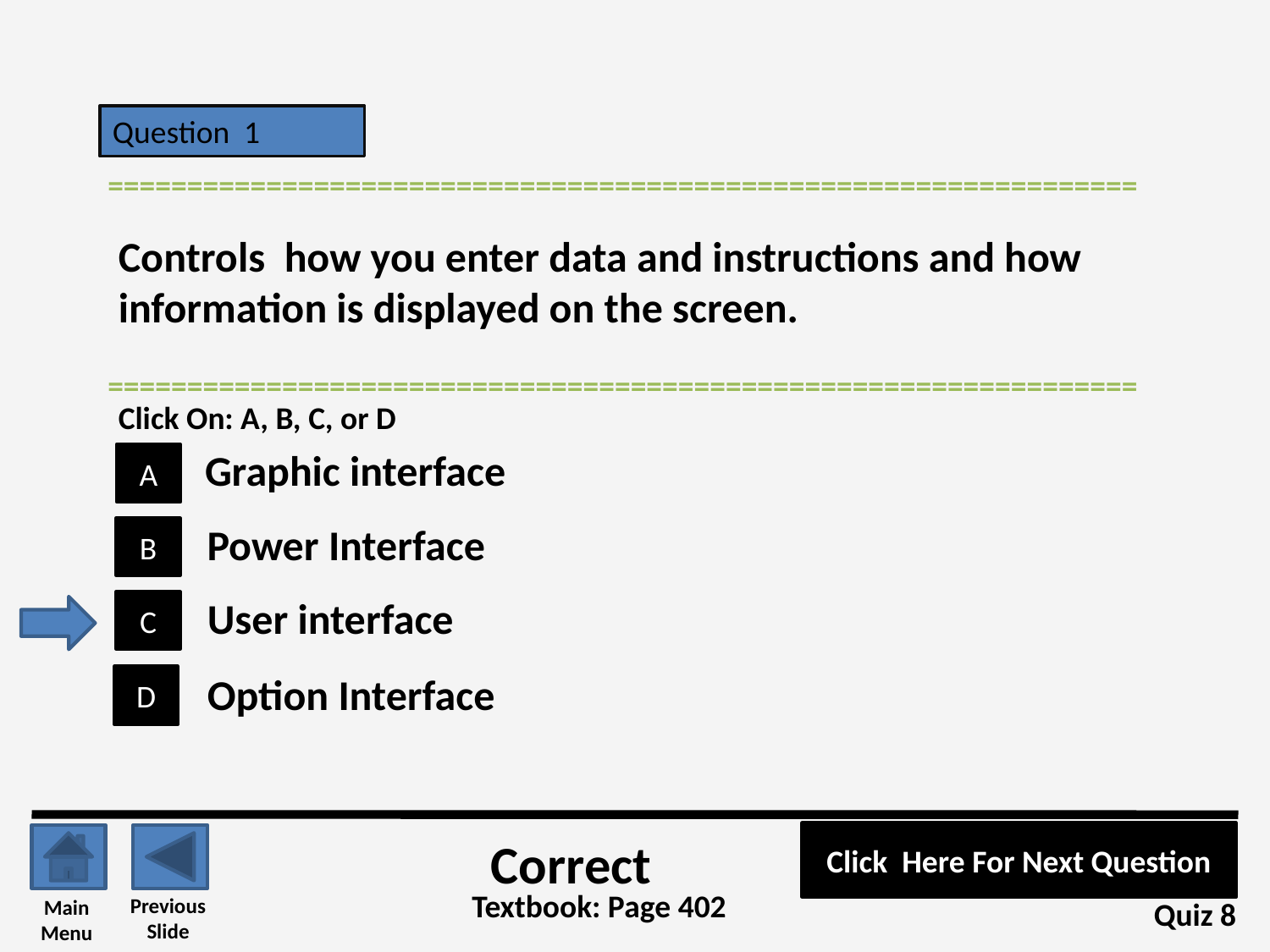

Question  1
=================================================================
Controls  how you enter data and instructions and how information is displayed on the screen.
=================================================================
Click On: A, B, C, or D

Graphic interface
A
Power Interface
B

User interface
C

Option Interface
D
Click  Here For Next Question

Correct
Textbook: Page 402
Previous
Slide
Main
Menu
Quiz 8